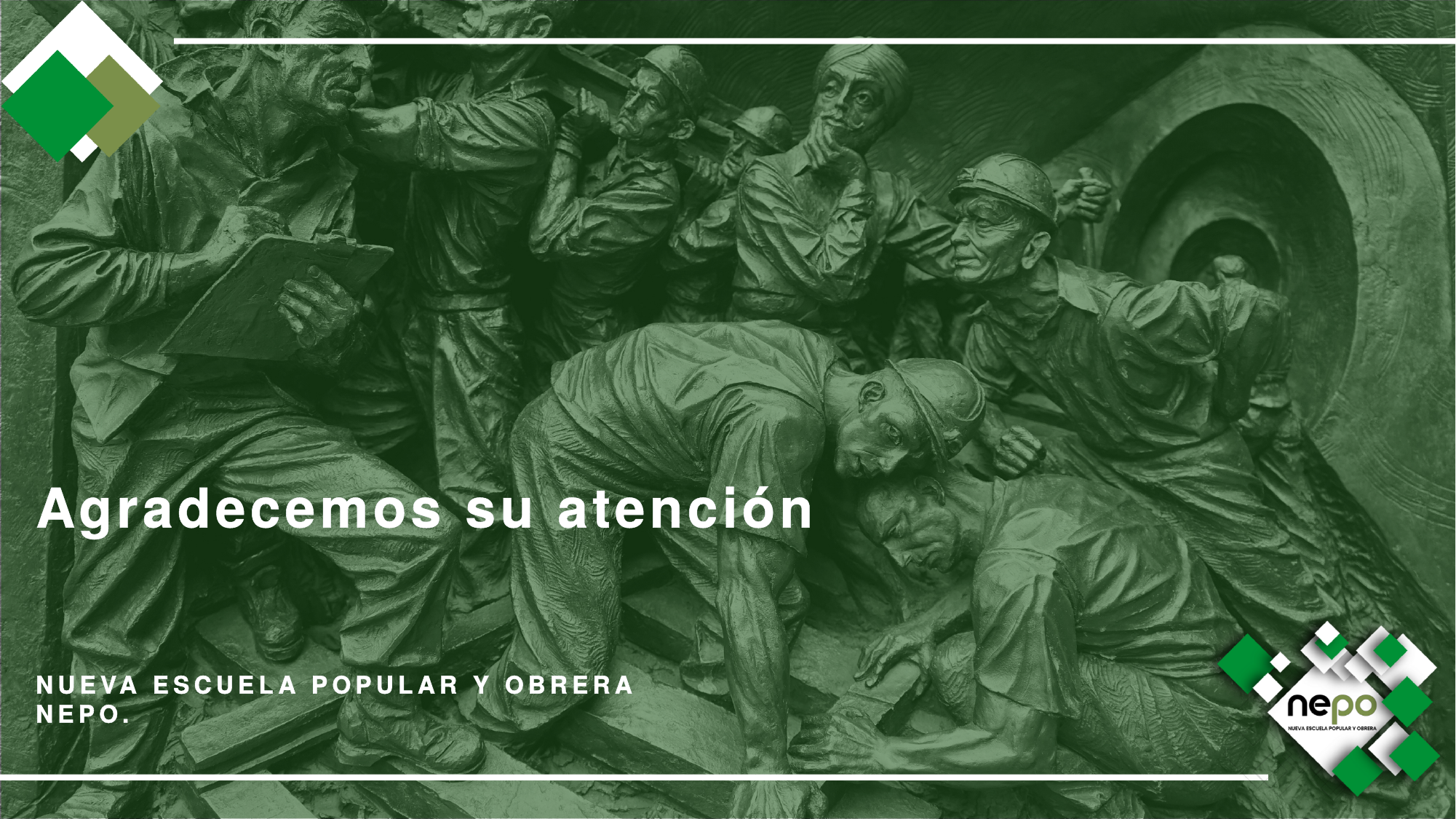

Agradecemos su atención

NUEVA ESCUELA POPULAR Y OBRERA
NEPO.